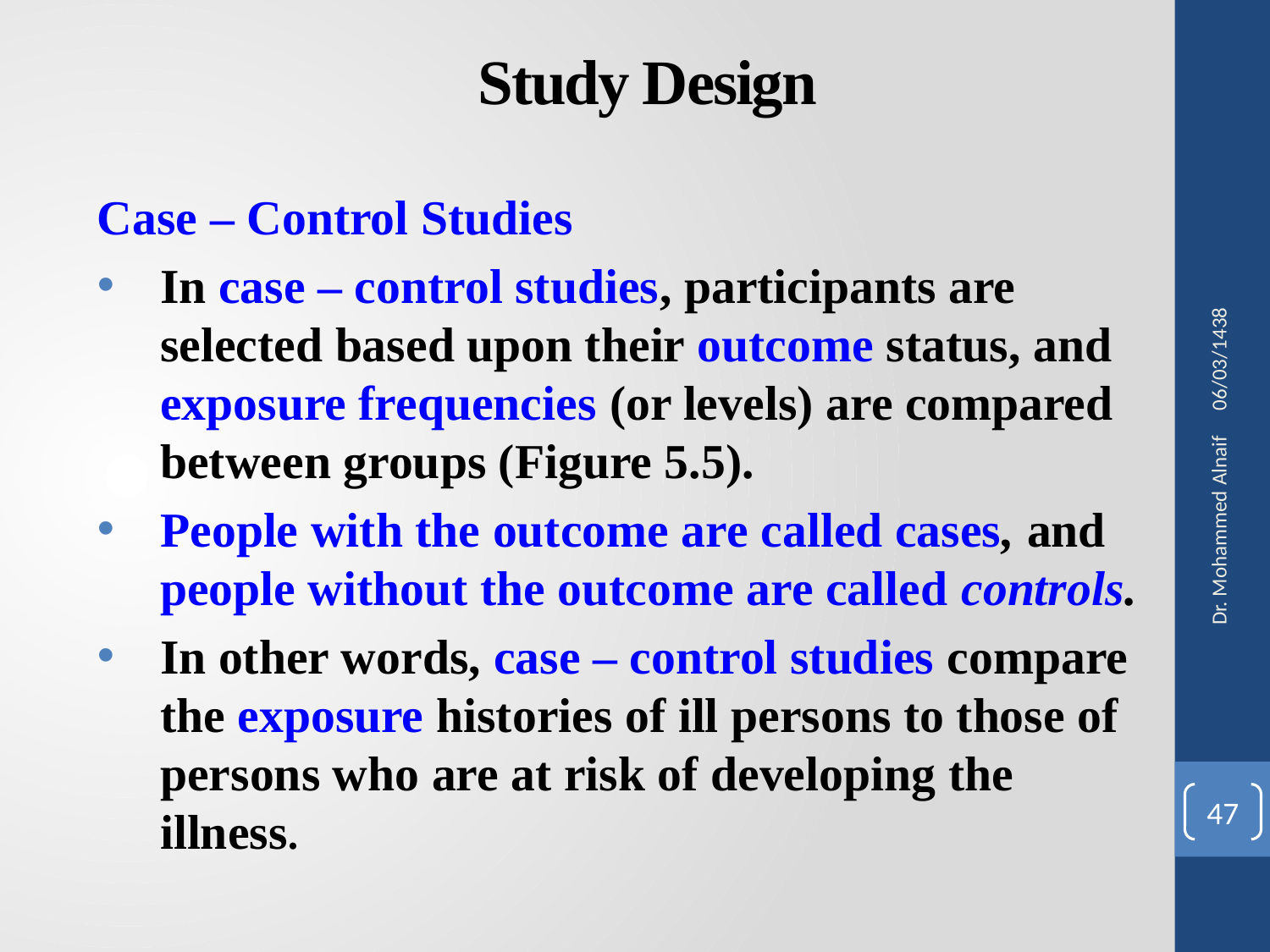

# Study Design
Case – Control Studies
In case – control studies, participants are selected based upon their outcome status, and exposure frequencies (or levels) are compared between groups (Figure 5.5).
People with the outcome are called cases, and people without the outcome are called controls.
In other words, case – control studies compare the exposure histories of ill persons to those of persons who are at risk of developing the illness.
06/03/1438
Dr. Mohammed Alnaif
47